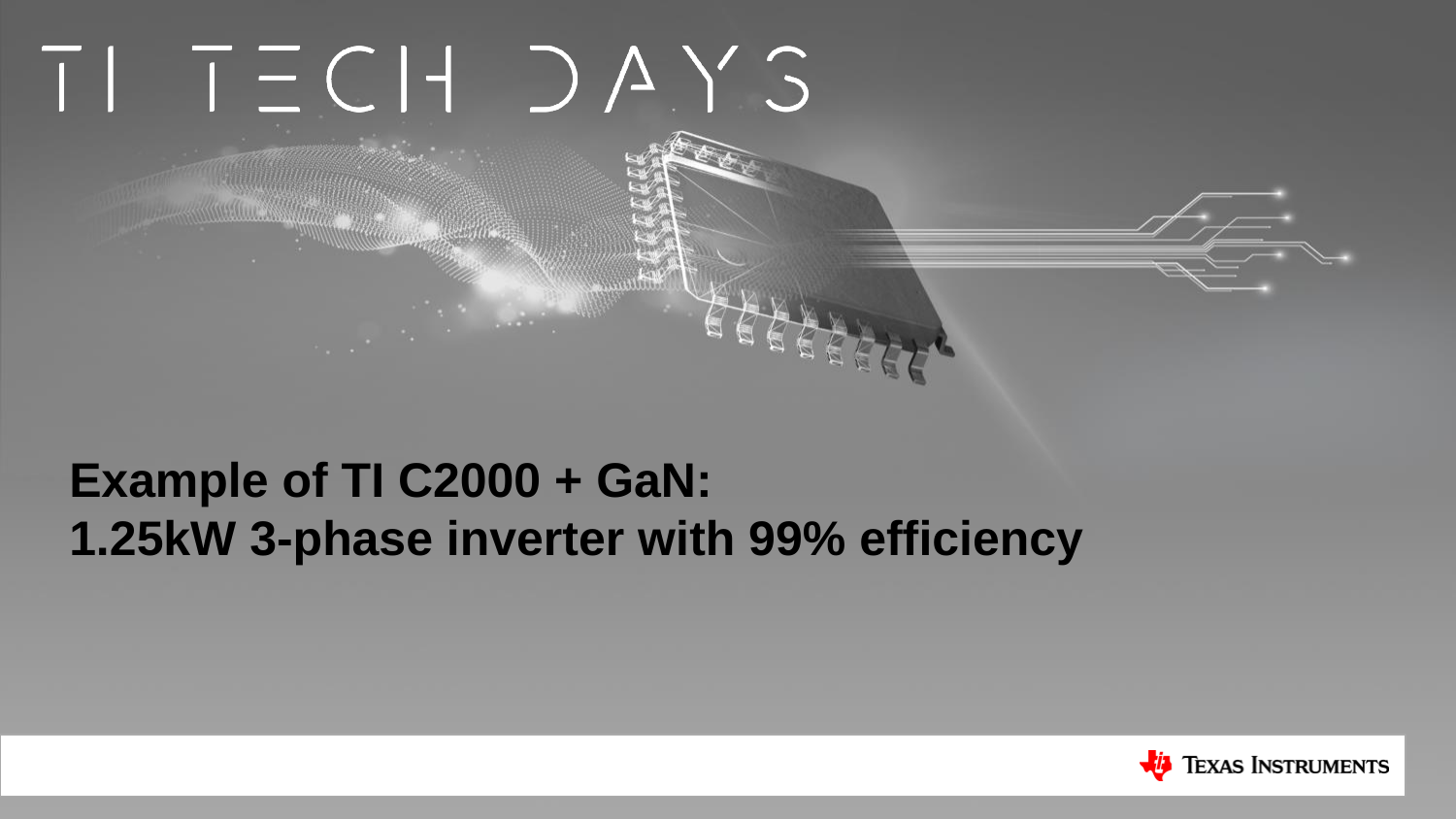

Example of TI C2000 + GaN:
1.25kW 3-phase inverter with 99% efficiency